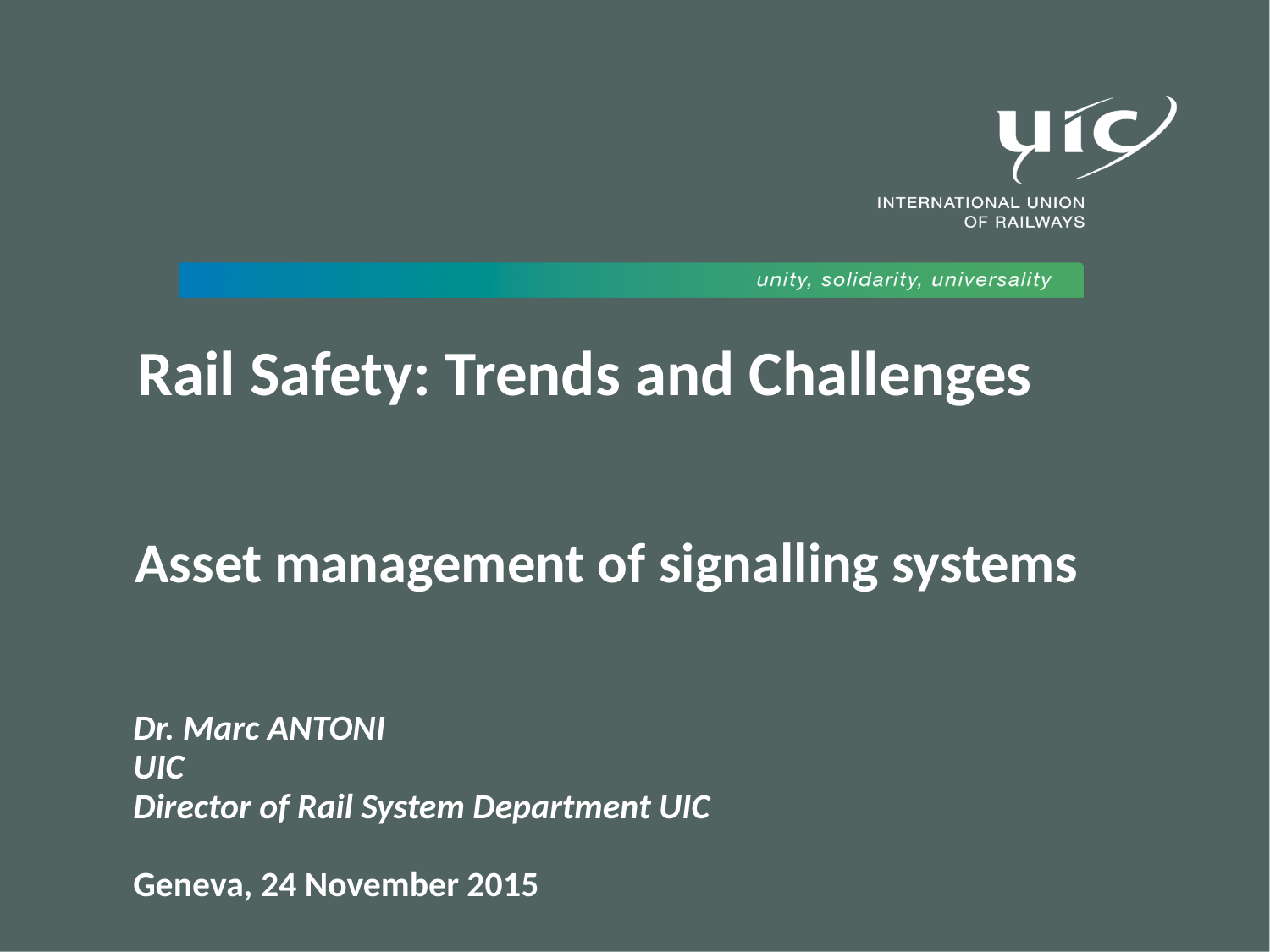

Rail Safety: Trends and Challenges
Asset management of signalling systems
Dr. Marc ANTONI
UIC
Director of Rail System Department UIC

Geneva, 24 November 2015